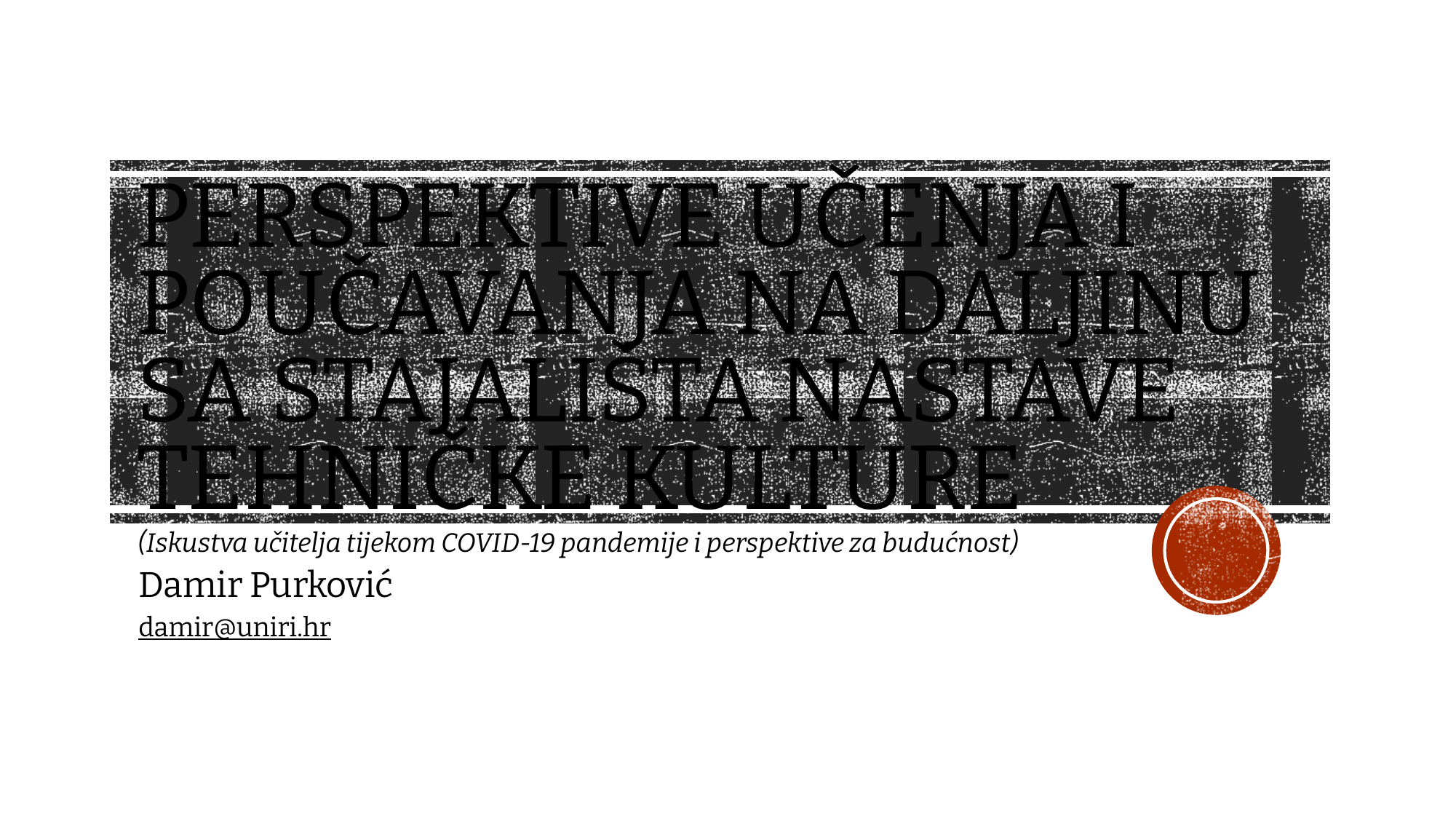

# Perspektive učenja i poučavanja na daljinu sa stajališta nastave tehničke kulture
(Iskustva učitelja tijekom COVID-19 pandemije i perspektive za budućnost)
Damir Purković
damir@uniri.hr